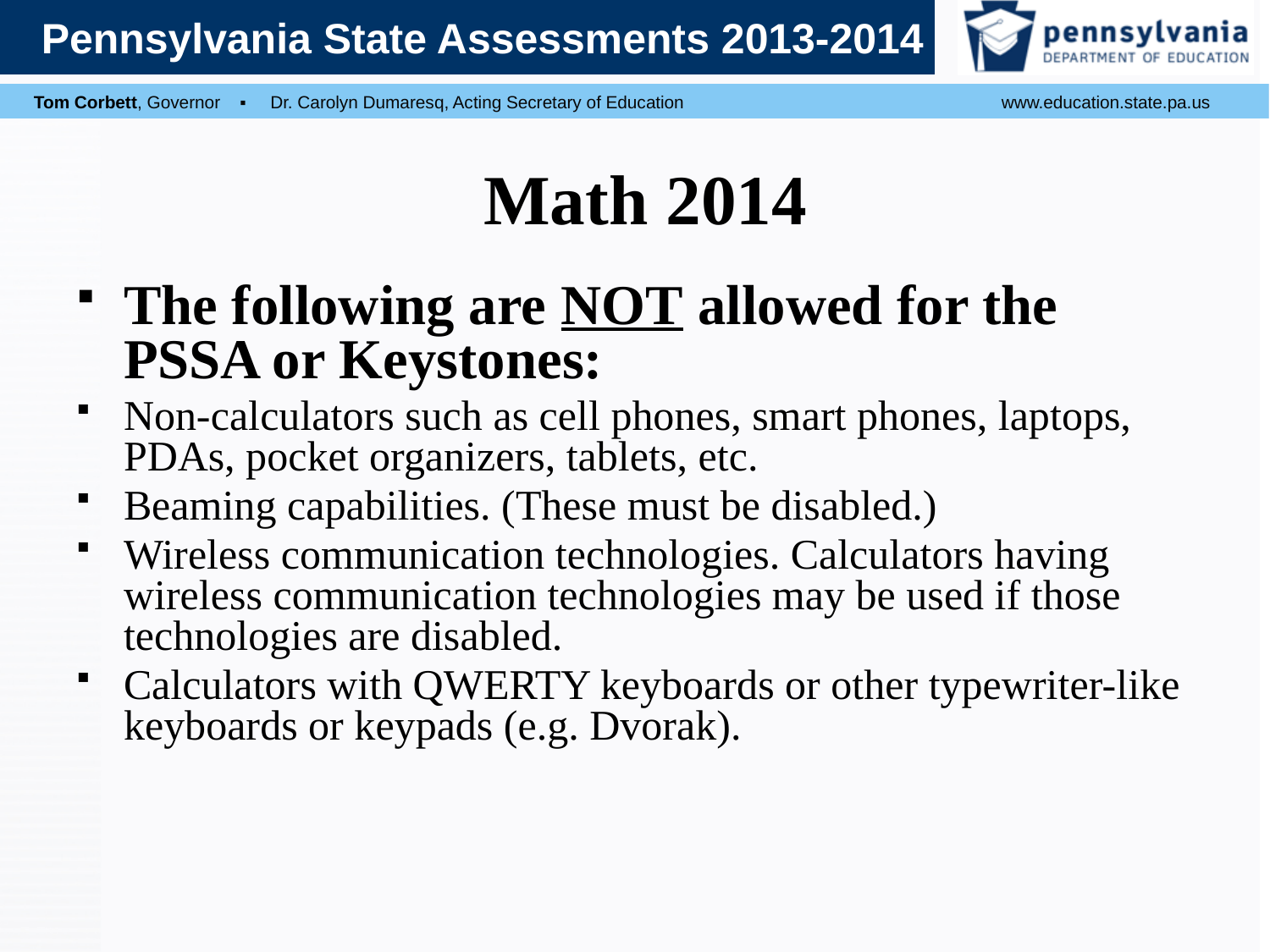

# Math 2014
The following are NOT allowed for the PSSA or Keystones:
Non-calculators such as cell phones, smart phones, laptops, PDAs, pocket organizers, tablets, etc.
Beaming capabilities. (These must be disabled.)
Wireless communication technologies. Calculators having wireless communication technologies may be used if those technologies are disabled.
Calculators with QWERTY keyboards or other typewriter-like keyboards or keypads (e.g. Dvorak).